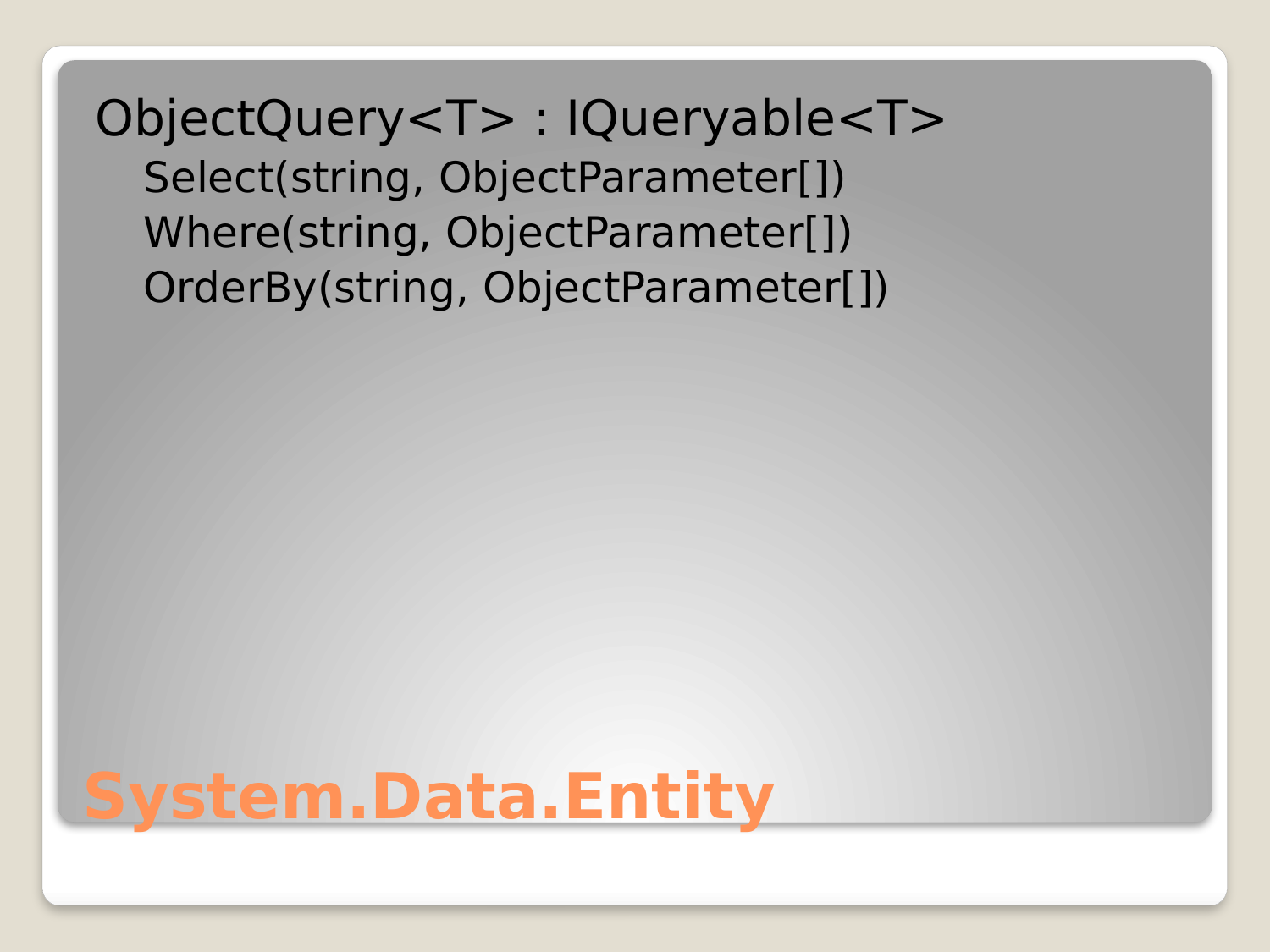

ObjectQuery<T> : IQueryable<T>
Select(string, ObjectParameter[])
Where(string, ObjectParameter[])
OrderBy(string, ObjectParameter[])

# System.Data.Entity